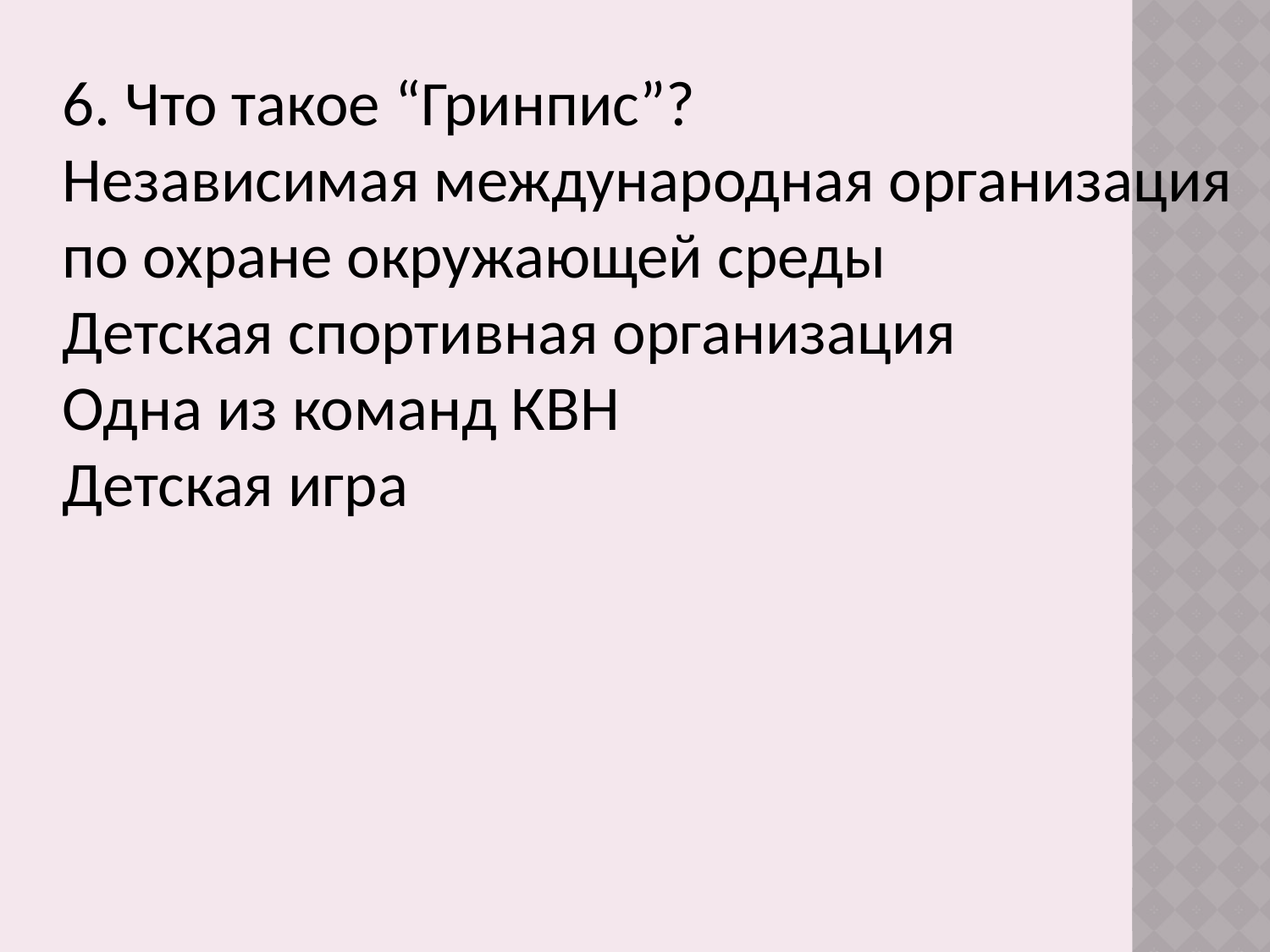

6. Что такое “Гринпис”?
Независимая международная организация по охране окружающей среды
Детская спортивная организация
Одна из команд КВН
Детская игра